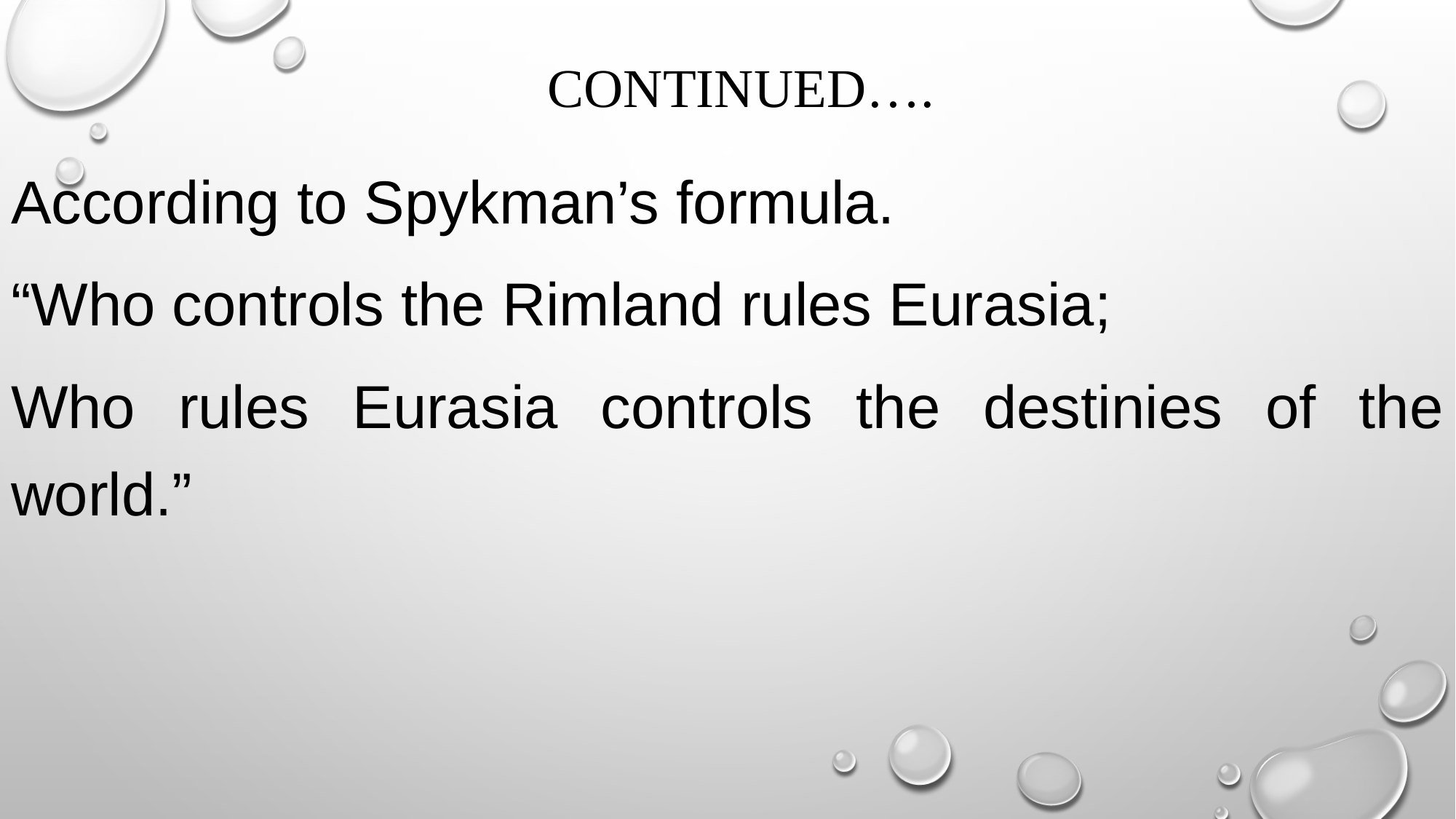

# continued….
According to Spykman’s formula.
“Who controls the Rimland rules Eurasia;
Who rules Eurasia controls the destinies of the world.”